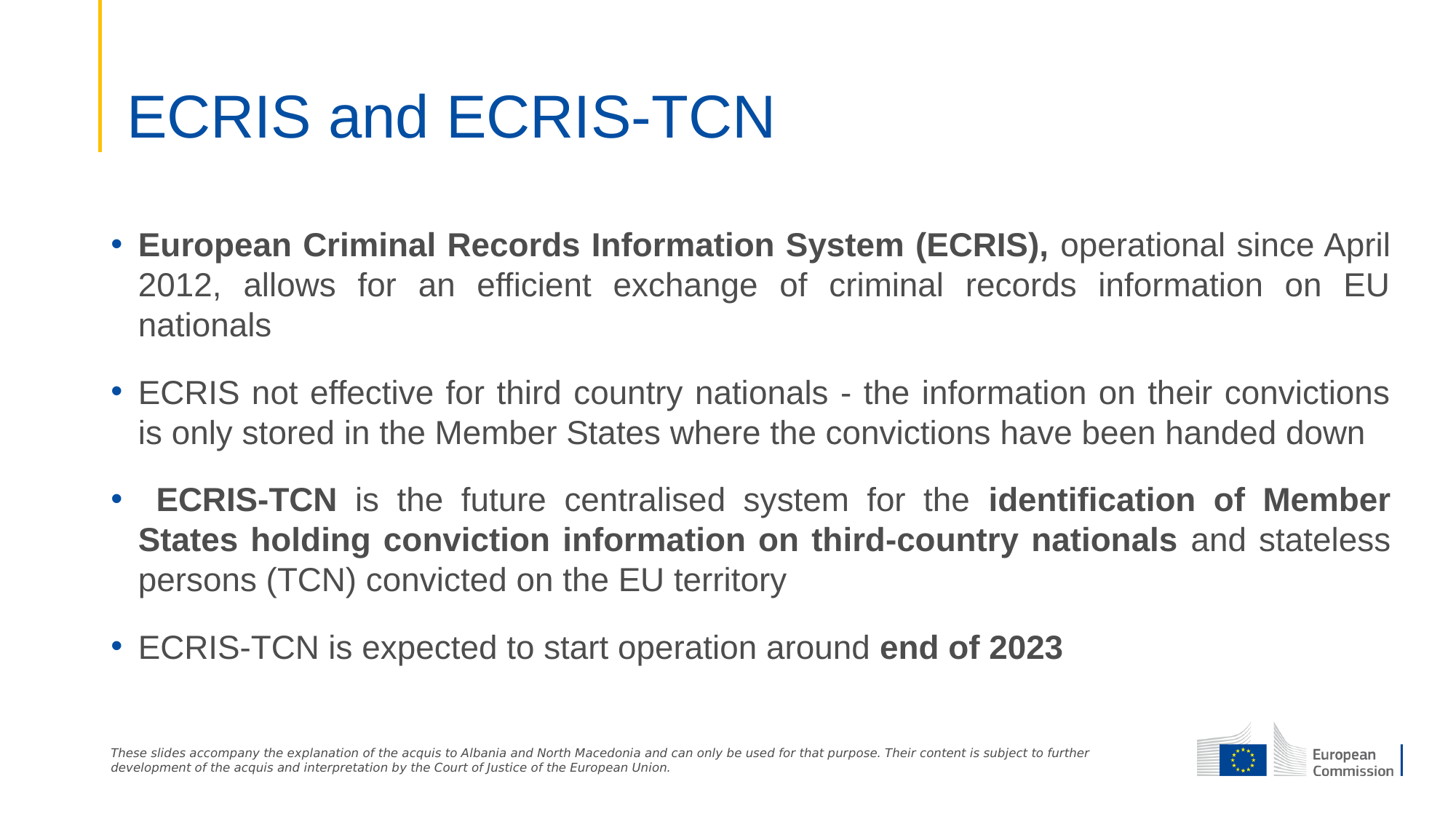

# ECRIS and ECRIS-TCN
European Criminal Records Information System (ECRIS), operational since April 2012, allows for an efficient exchange of criminal records information on EU nationals
ECRIS not effective for third country nationals - the information on their convictions is only stored in the Member States where the convictions have been handed down
 ECRIS-TCN is the future centralised system for the identification of Member States holding conviction information on third-country nationals and stateless persons (TCN) convicted on the EU territory
ECRIS-TCN is expected to start operation around end of 2023